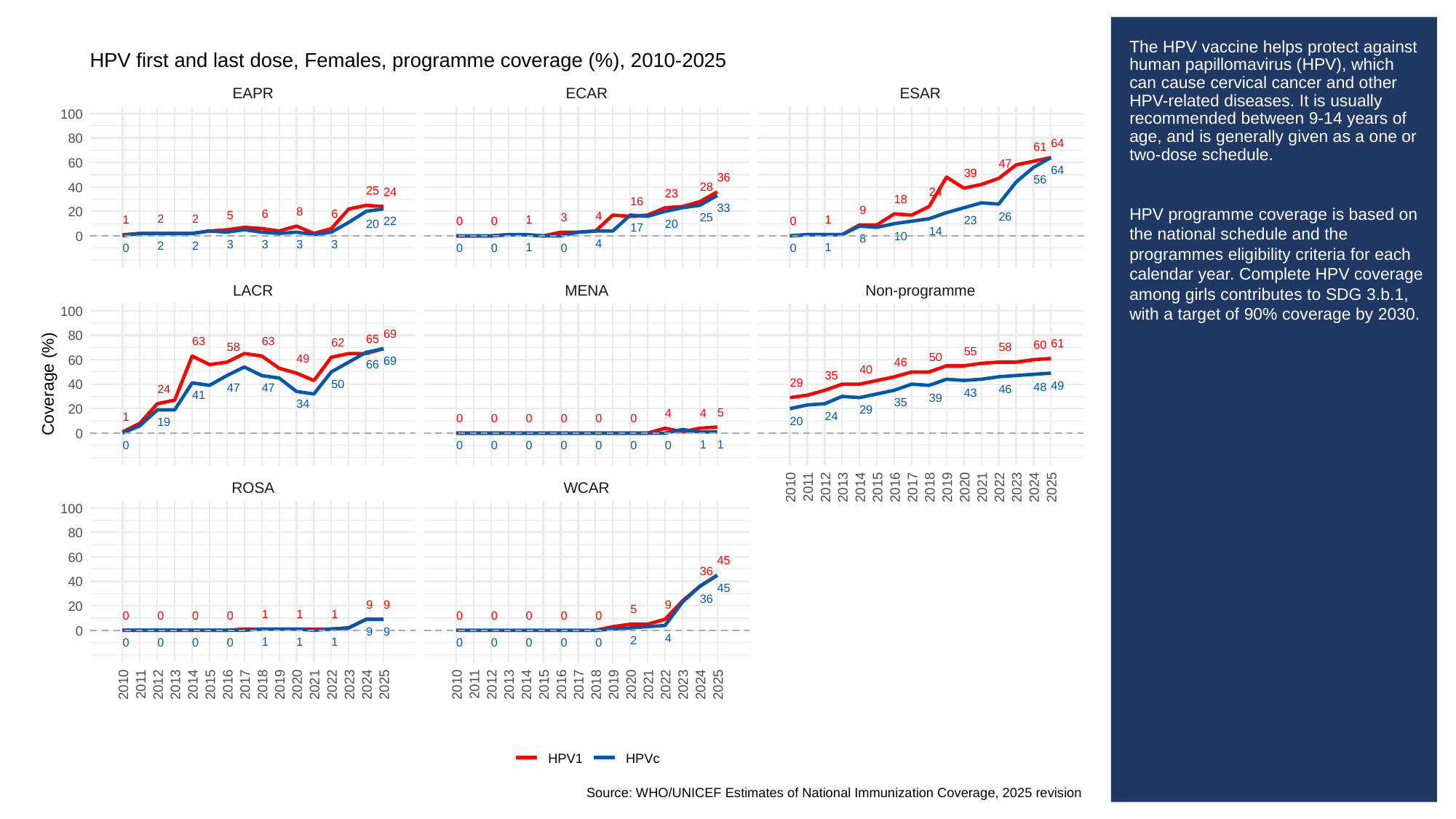

# The HPV vaccine helps protect against human papillomavirus (HPV), which can cause cervical cancer and other HPV-related diseases. It is usually recommended between 9-14 years of age, and is generally given as a one or two-dose schedule.

HPV programme coverage is based on the national schedule and the programmes eligibility criteria for each calendar year. Complete HPV coverage among girls contributes to SDG 3.b.1, with a target of 90% coverage by 2030.

HPV first and last dose, Females, programme coverage (%), 2010-2025
EAPR
ECAR
ESAR

100

80

64
61

60
47

64
39
36

56
28
40
25

24
24
23

18

16

33

9
8
20

6
6
5

4
26
3
25
2
2
1
1
1
23
0
0
0
22
20
20
17

14
0
10
8

4
3
3
3
3
2
2
1
1
0
0
0
0
0

LACR
MENA
Non-programme

100

69
80
65

63
63
62
61
60
58
58
55

50
49
60
69
46

66
40
35

29
Coverage (%)
40
50
49
48
47
47

24
46
43
41
39

35
34
20
29
5

4
4
24
1
0
0
0
0
0
0
20
19

0

1
1
0
0
0
0
0
0
0
0

ROSA
WCAR
2011
2010
2012
2013
2014
2015
2016
2017
2018
2019
2020
2021
2022
2023
2024
2025

100

80

60
45

36

40

45

36
9
9
9
20
5

1
1
1
0
0
0
0
0
0
0
0
0

0
9
9

4
2
1
1
1
0
0
0
0
0
0
0
0
0

2011
2011
2010
2012
2013
2014
2015
2016
2017
2018
2019
2020
2021
2022
2023
2024
2025
2010
2012
2013
2014
2015
2016
2017
2018
2019
2020
2021
2022
2023
2024
2025
HPV1
HPVc

Source: WHO/UNICEF Estimates of National Immunization Coverage, 2025 revision